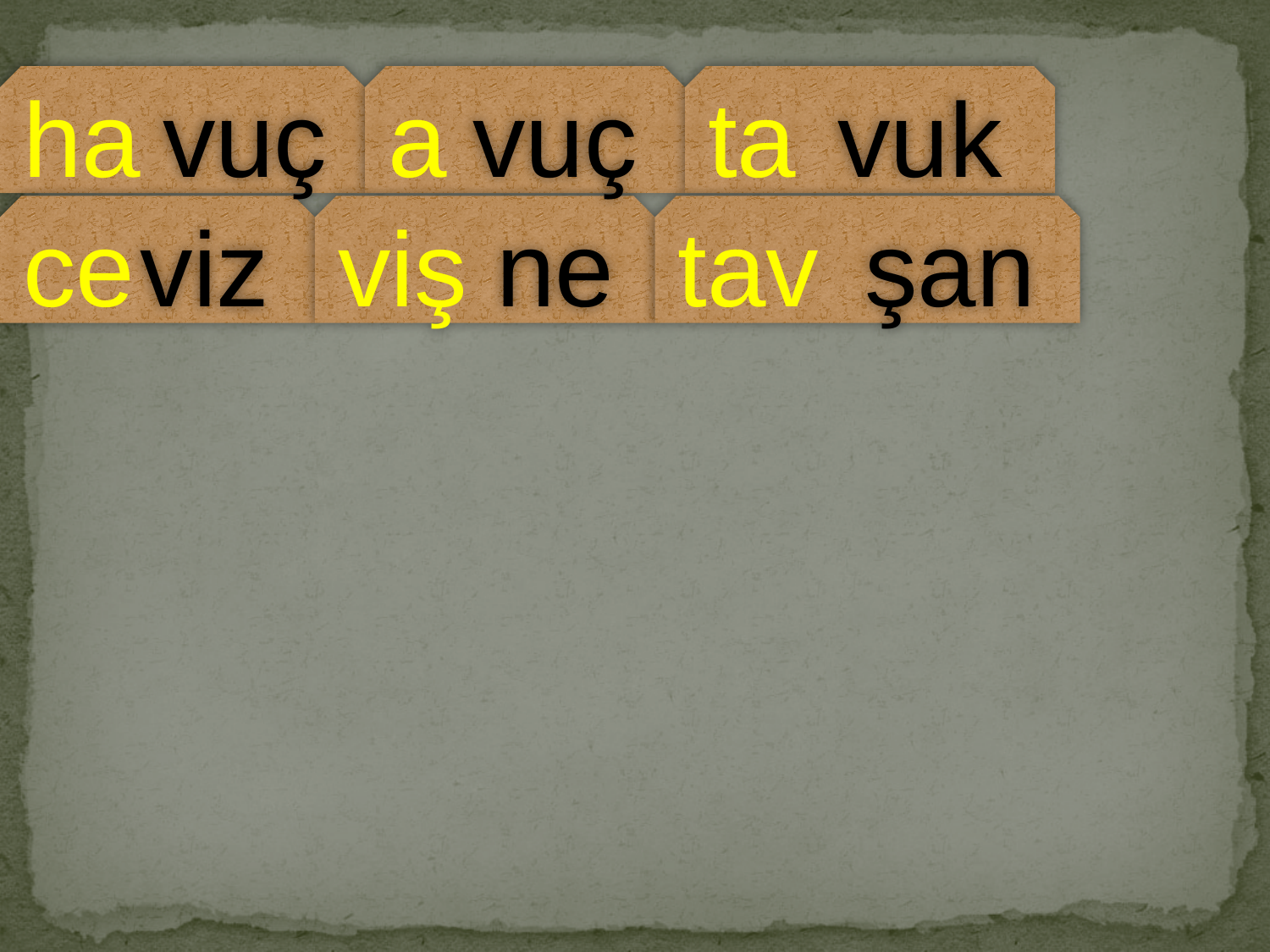

ha
vuç
a
vuç
ta
vuk
ce
viz
viş
ne
tav
şan